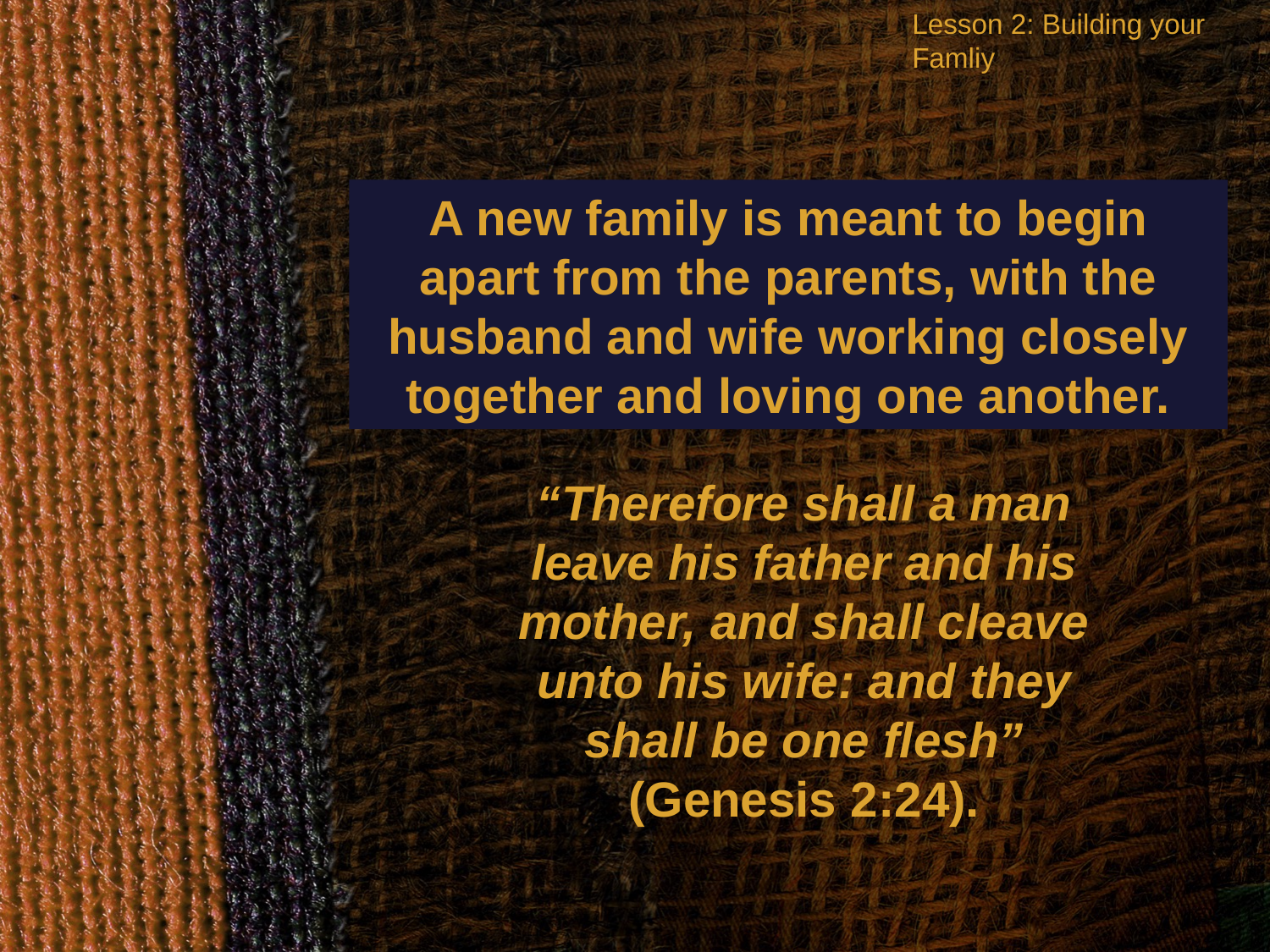

Lesson 2: Building your Famliy
A new family is meant to begin apart from the parents, with the husband and wife working closely together and loving one another.
“Therefore shall a man leave his father and his mother, and shall cleave unto his wife: and they shall be one flesh” (Genesis 2:24).